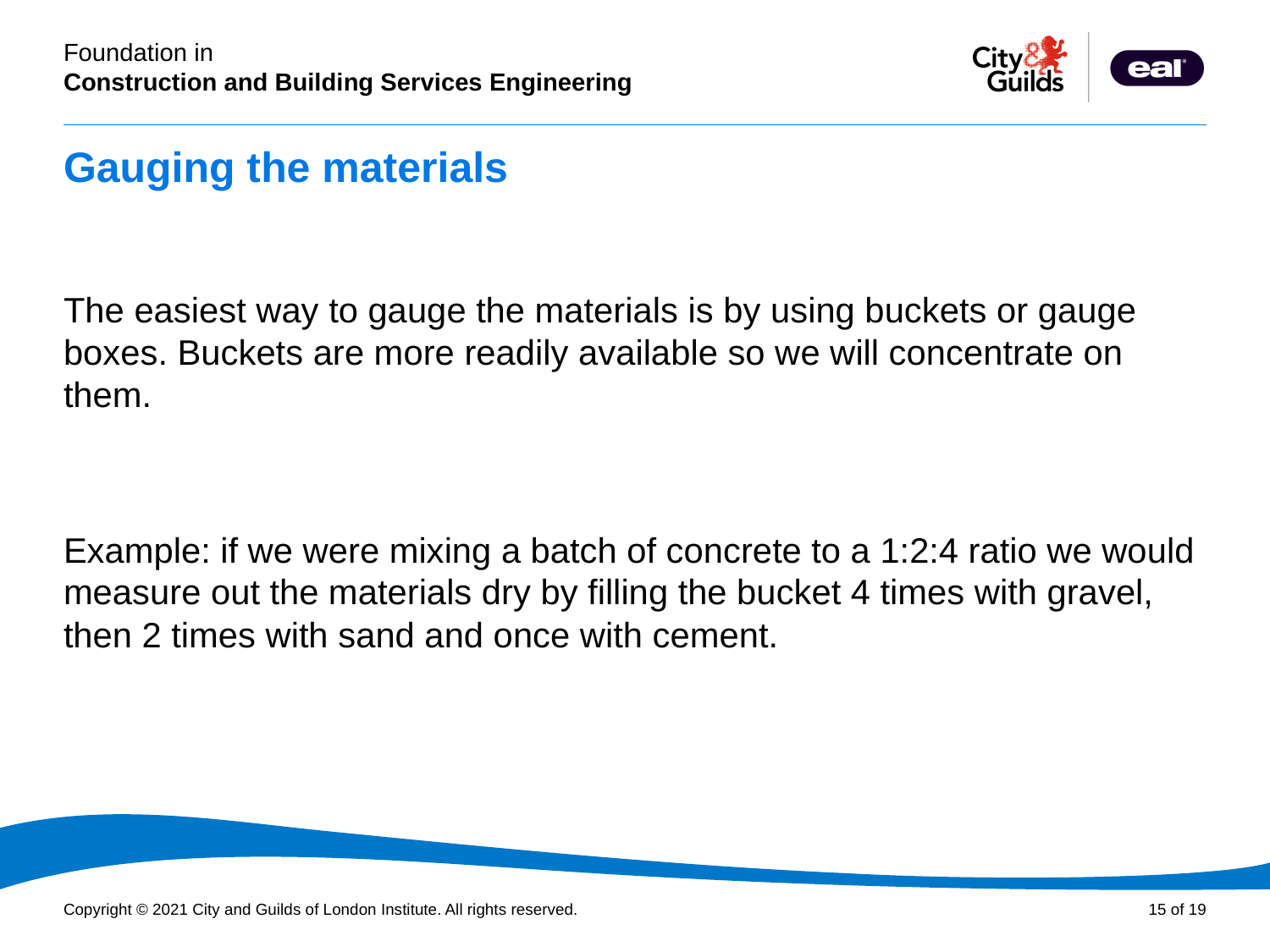

# Gauging the materials

The easiest way to gauge the materials is by using buckets or gauge boxes. Buckets are more readily available so we will concentrate on them.

Example: if we were mixing a batch of concrete to a 1:2:4 ratio we would measure out the materials dry by filling the bucket 4 times with gravel, then 2 times with sand and once with cement.